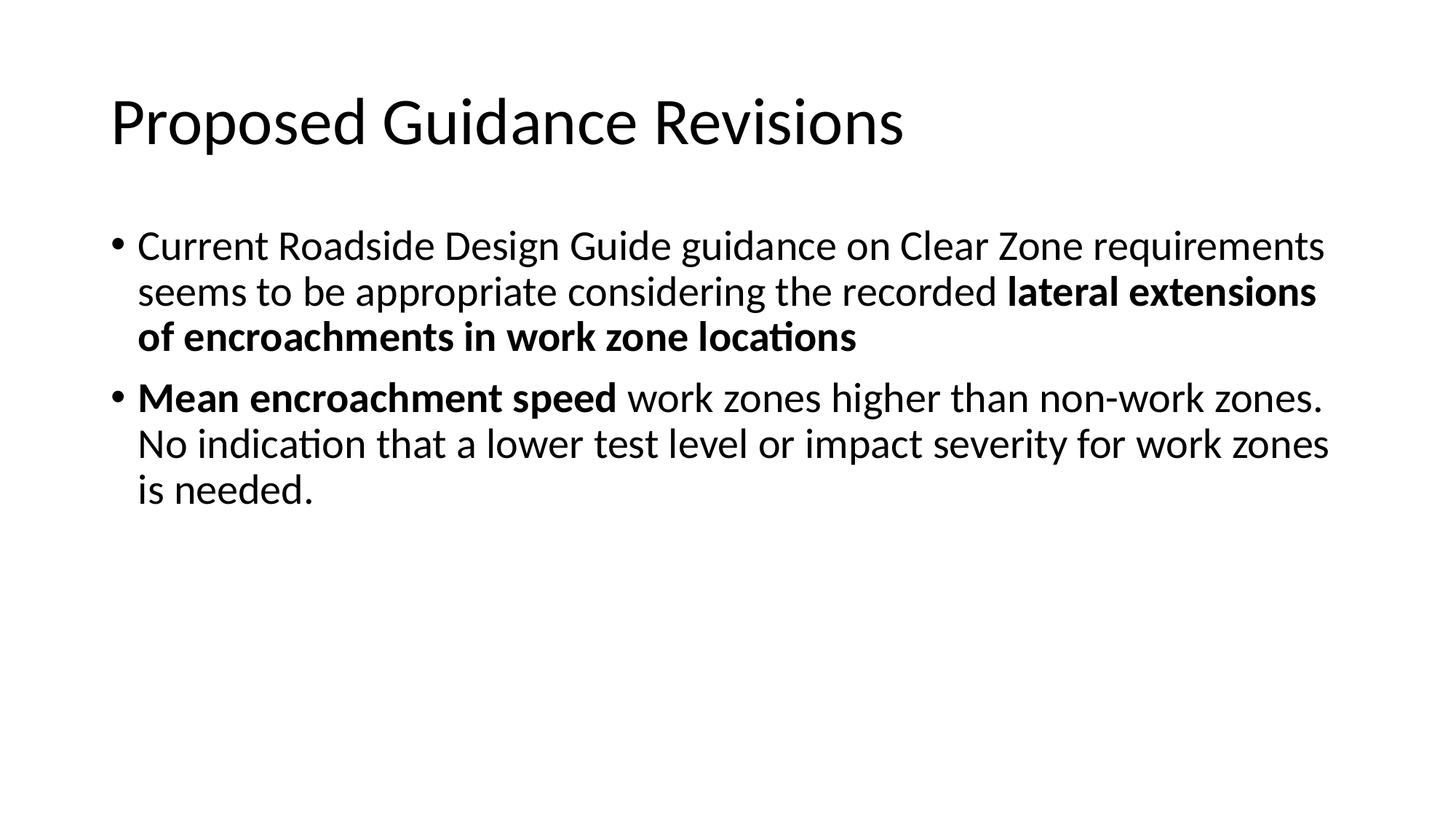

# Proposed Guidance Revisions
Current Roadside Design Guide guidance on Clear Zone requirements seems to be appropriate considering the recorded lateral extensions of encroachments in work zone locations
Mean encroachment speed work zones higher than non-work zones.  No indication that a lower test level or impact severity for work zones is needed.

63